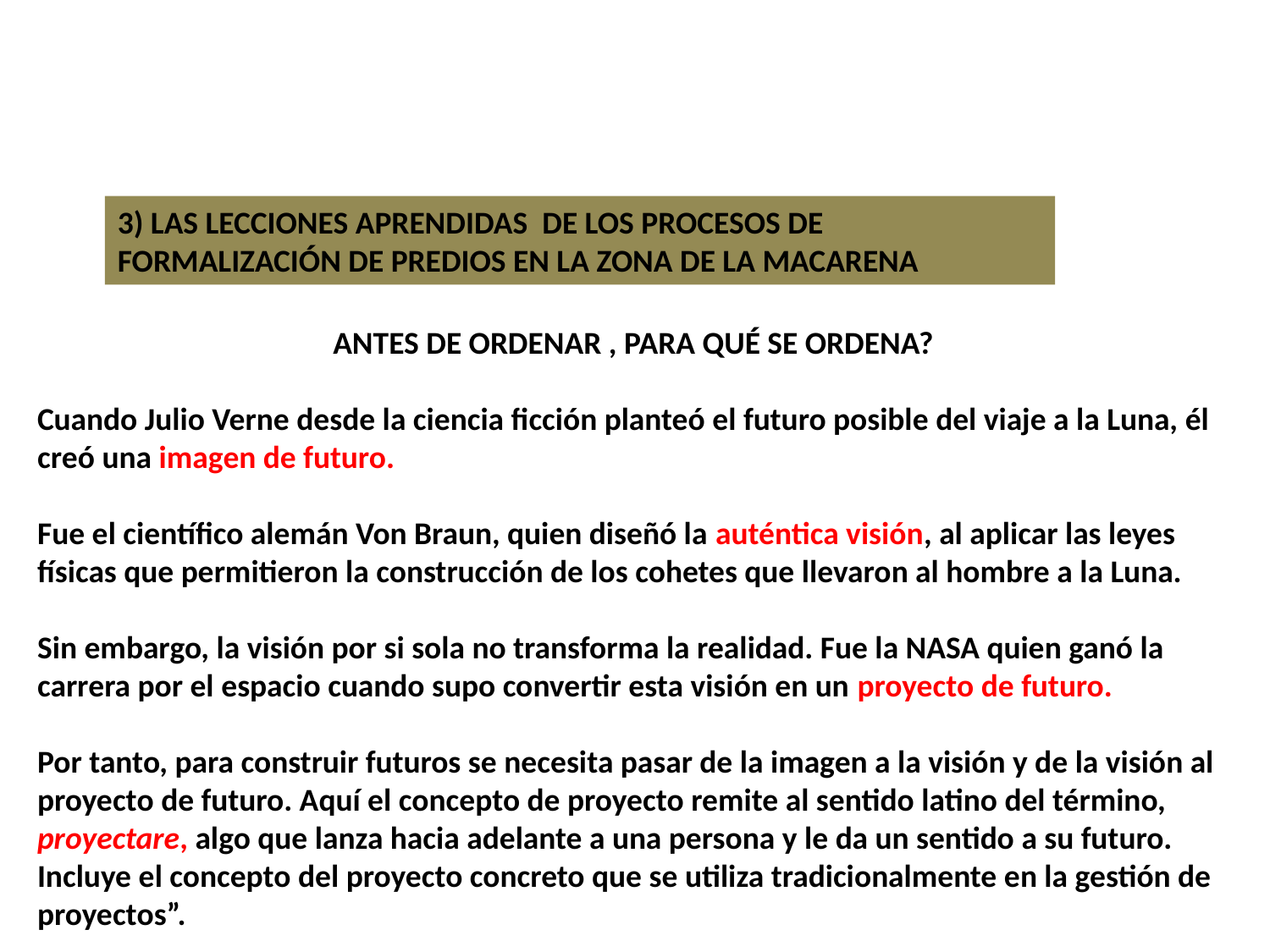

3) LAS LECCIONES APRENDIDAS  DE LOS PROCESOS DE FORMALIZACIÓN DE PREDIOS EN LA ZONA DE LA MACARENA
 ANTES DE ORDENAR , PARA QUÉ SE ORDENA?

Cuando Julio Verne desde la ciencia ficción planteó el futuro posible del viaje a la Luna, él creó una imagen de futuro.

Fue el científico alemán Von Braun, quien diseñó la auténtica visión, al aplicar las leyes físicas que permitieron la construcción de los cohetes que llevaron al hombre a la Luna.

Sin embargo, la visión por si sola no transforma la realidad. Fue la NASA quien ganó la carrera por el espacio cuando supo convertir esta visión en un proyecto de futuro.

Por tanto, para construir futuros se necesita pasar de la imagen a la visión y de la visión al proyecto de futuro. Aquí el concepto de proyecto remite al sentido latino del término, proyectare, algo que lanza hacia adelante a una persona y le da un sentido a su futuro. Incluye el concepto del proyecto concreto que se utiliza tradicionalmente en la gestión de proyectos”.